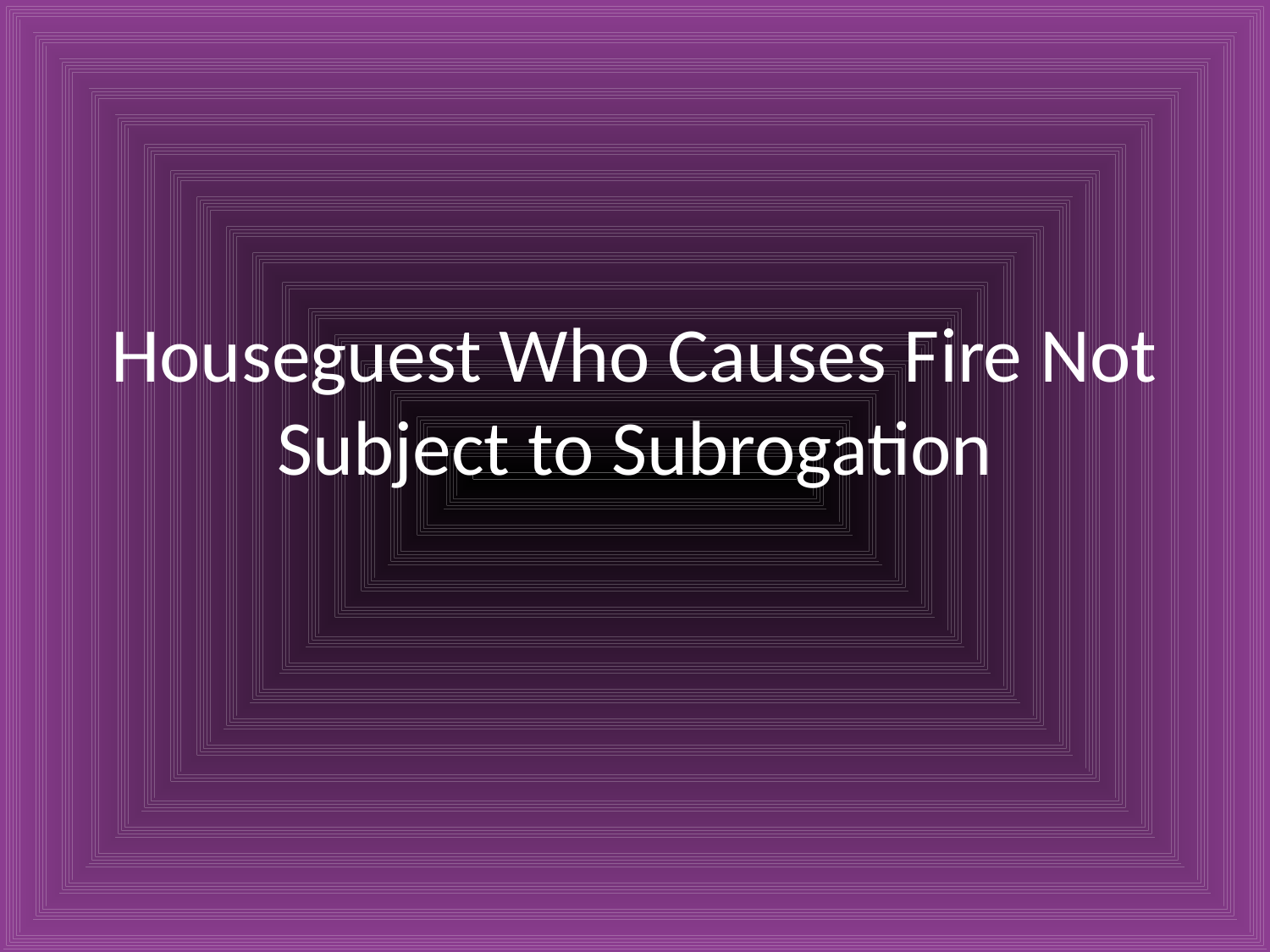

# Houseguest Who Causes Fire Not Subject to Subrogation